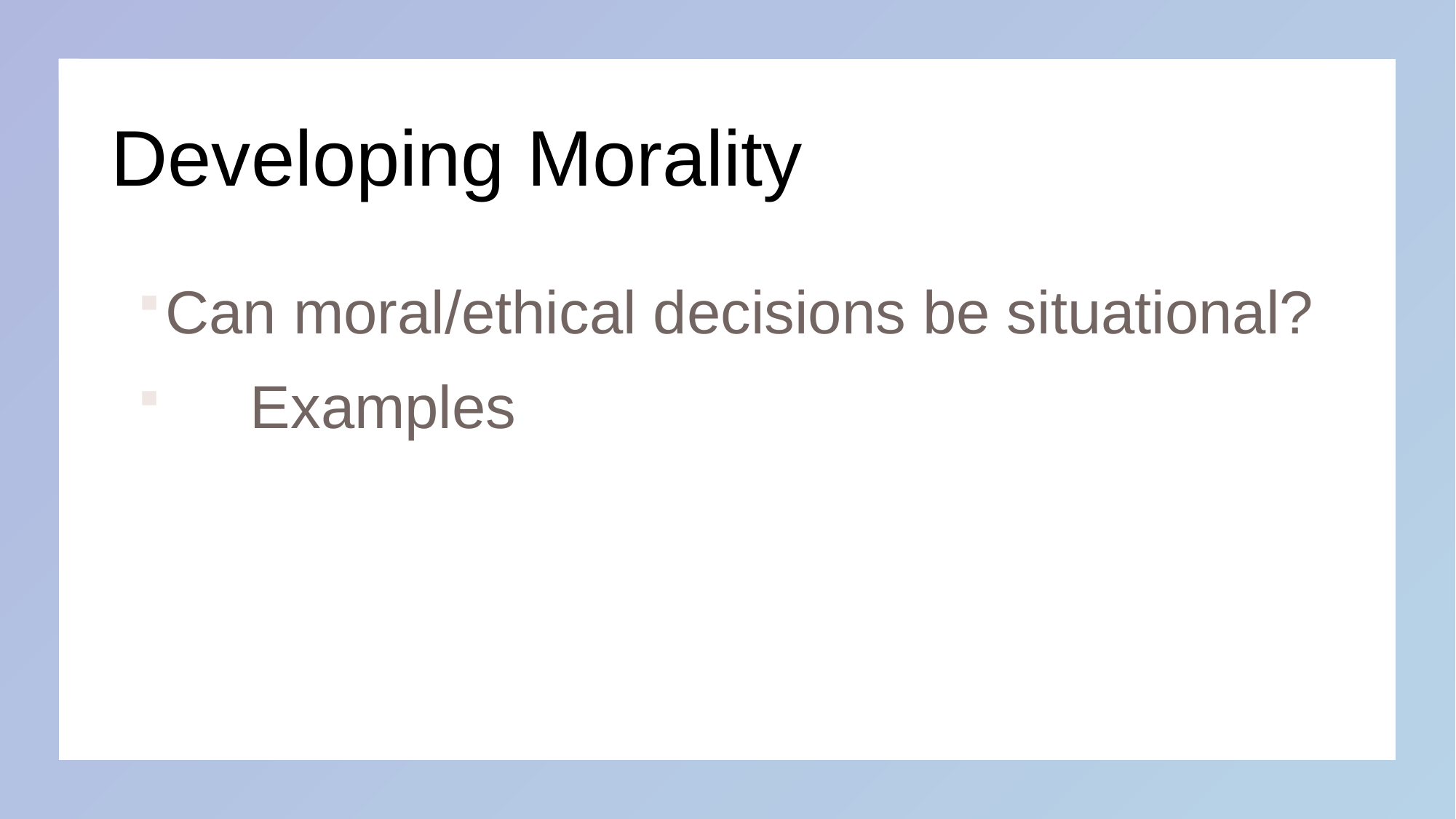

# Developing Morality
Can moral/ethical decisions be situational?
     Examples